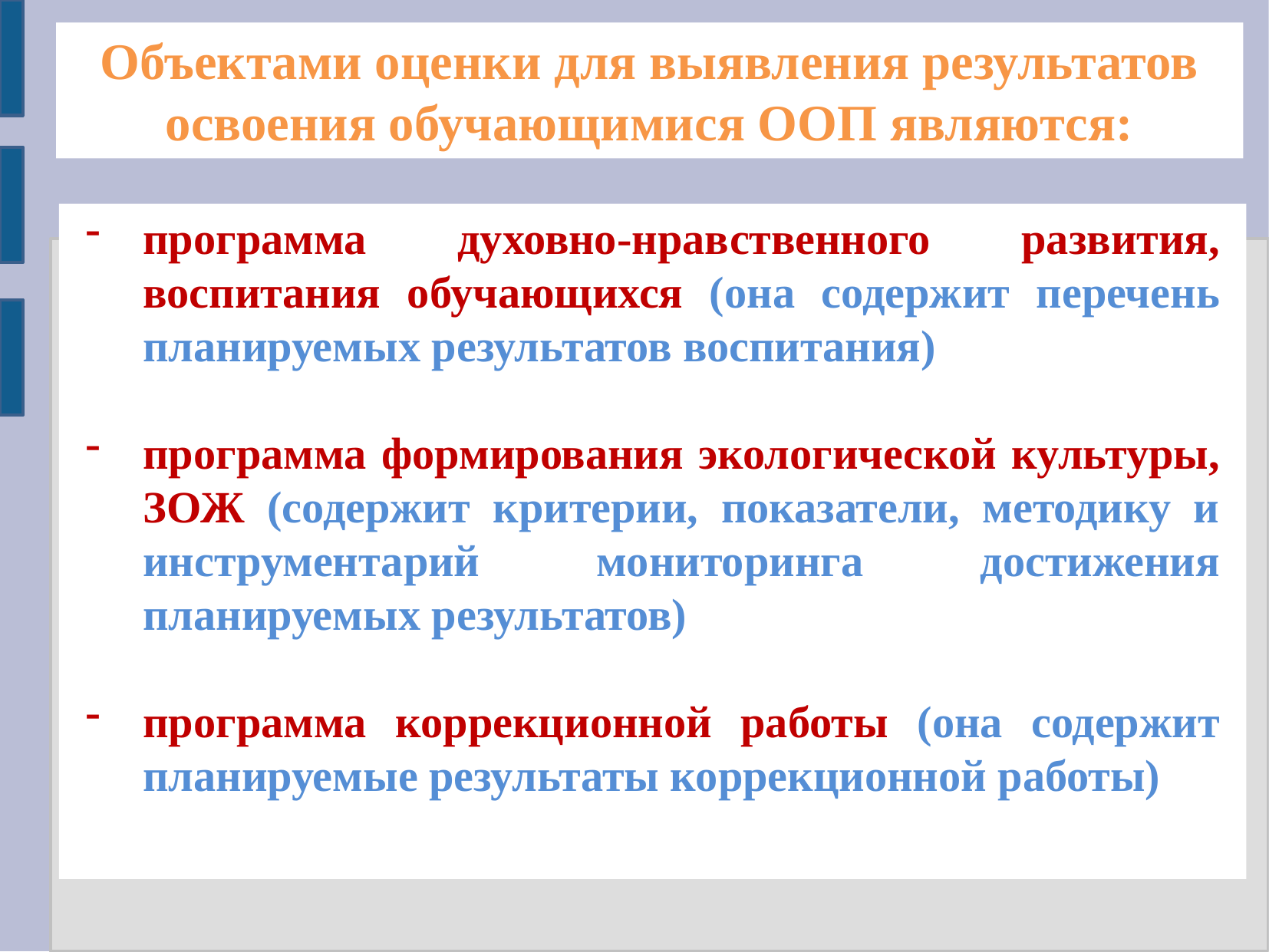

Объектами оценки для выявления результатов освоения обучающимися ООП являются:
программа духовно-нравственного развития, воспитания обучающихся (она содержит перечень планируемых результатов воспитания)

программа формирования экологической культуры, ЗОЖ (содержит критерии, показатели, методику и инструментарий мониторинга достижения планируемых результатов)

программа коррекционной работы (она содержит планируемые результаты коррекционной работы)